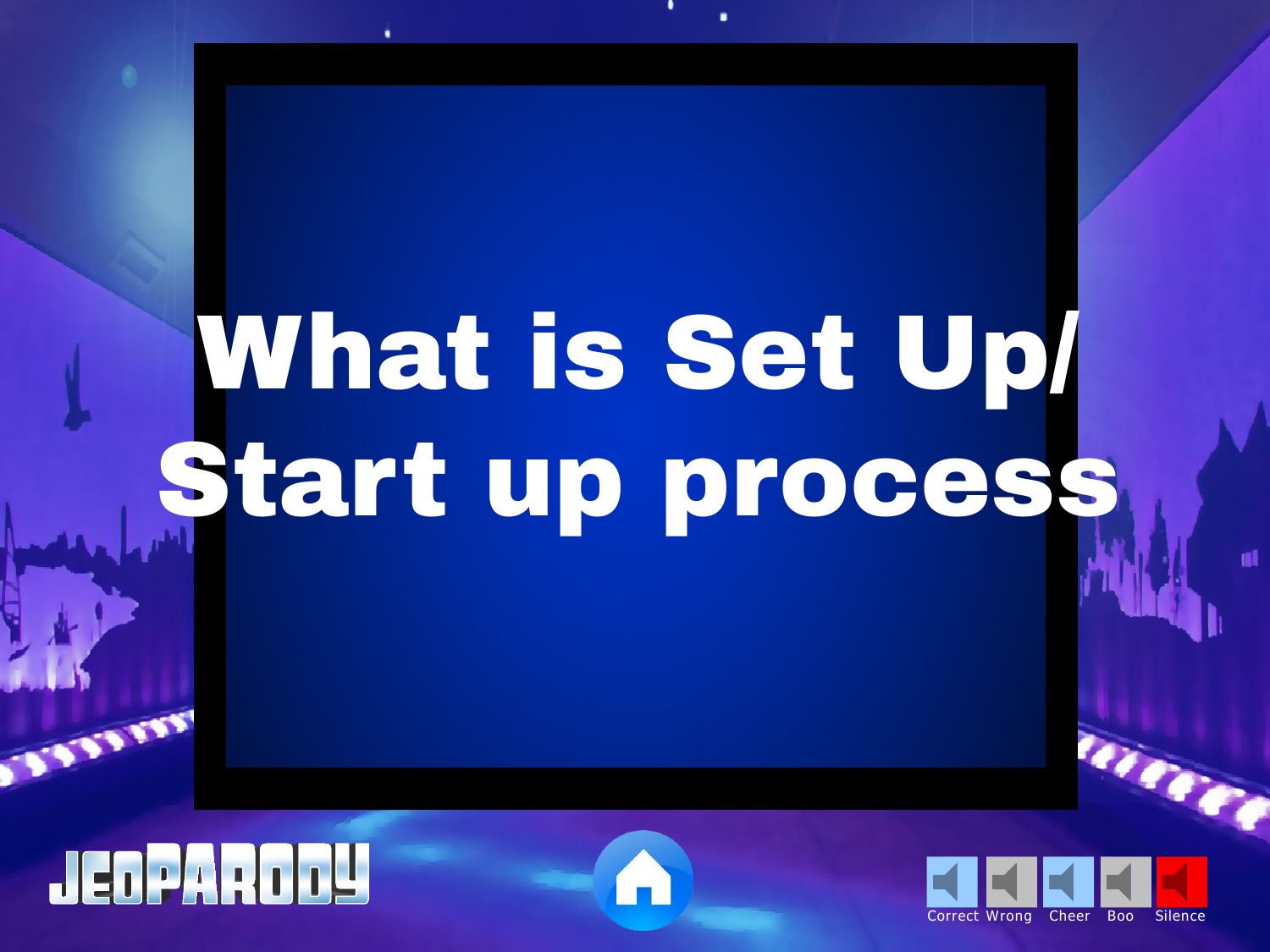

What is Set Up/ Start up process